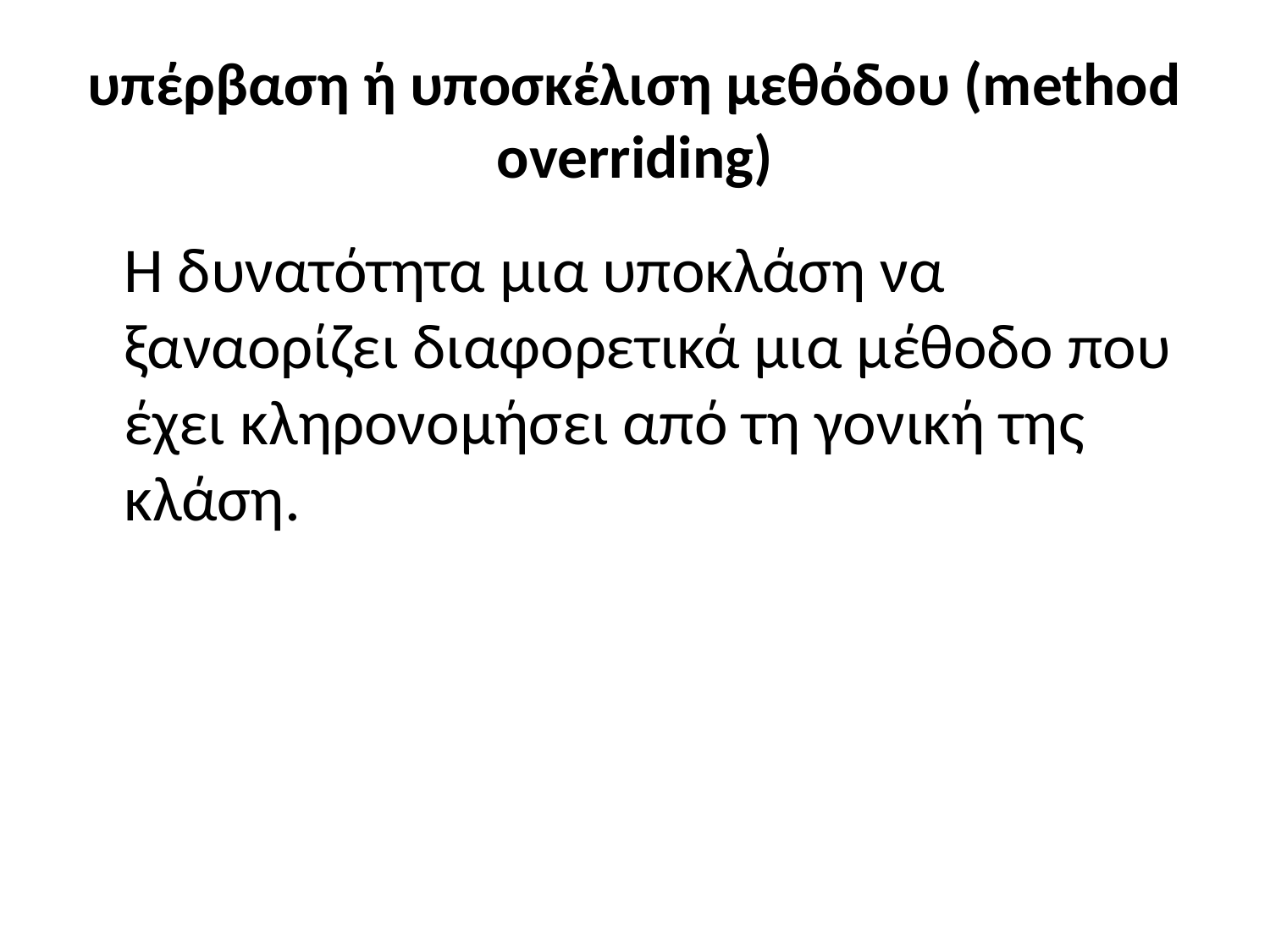

# υπέρβαση ή υποσκέλιση μεθόδου (method overriding)
	Η δυνατότητα μια υποκλάση να ξαναορίζει διαφορετικά μια μέθοδο που έχει κληρονομήσει από τη γονική της κλάση.